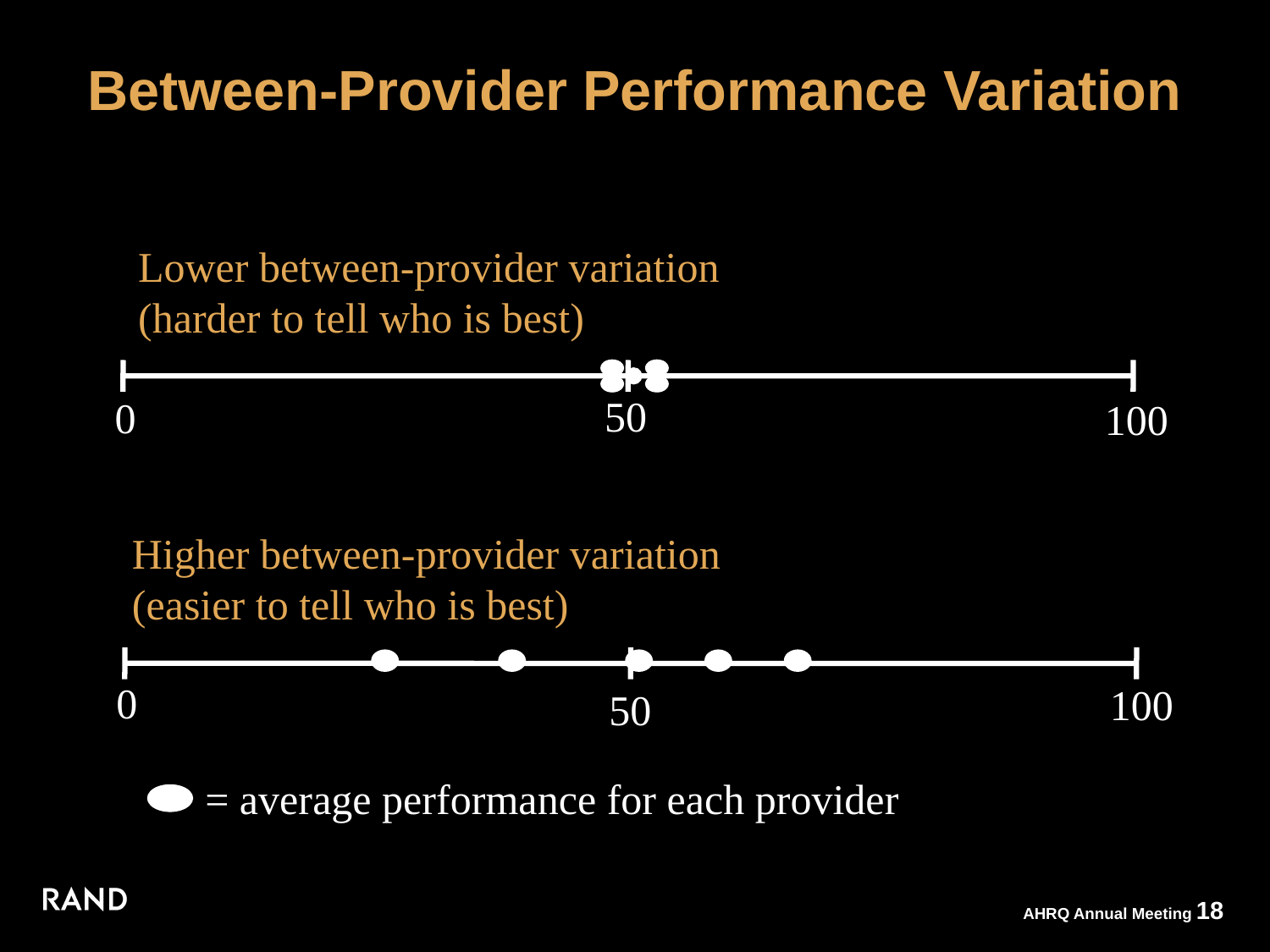

# Between-Provider Performance Variation

Lower between-provider variation
(harder to tell who is best)

50
0
100
Higher between-provider variation
(easier to tell who is best)

0
100
50
= average performance for each provider